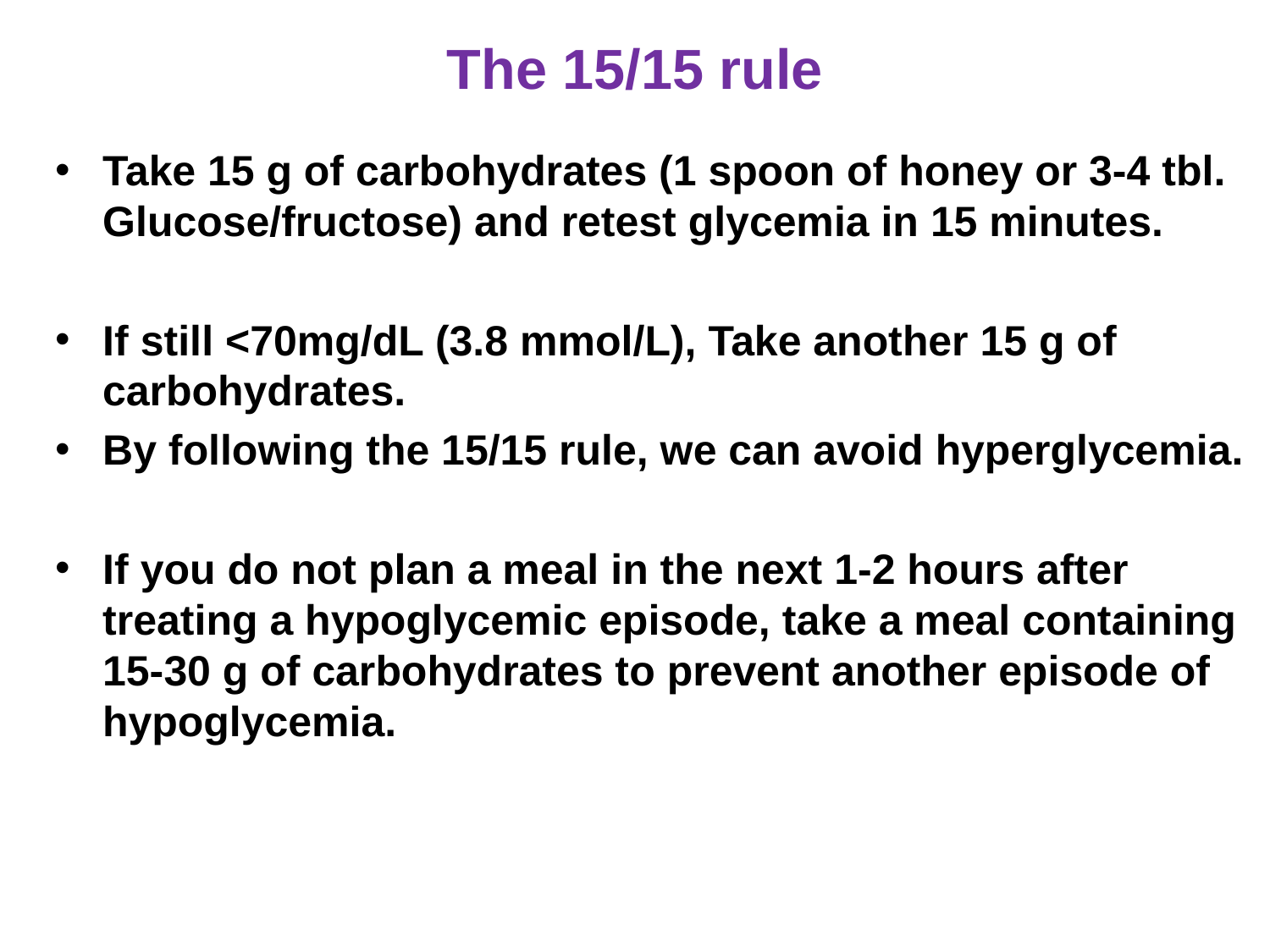

# The 15/15 rule
Take 15 g of carbohydrates (1 spoon of honey or 3-4 tbl. Glucose/fructose) and retest glycemia in 15 minutes.

If still <70mg/dL (3.8 mmol/L), Take another 15 g of carbohydrates.
By following the 15/15 rule, we can avoid hyperglycemia.

If you do not plan a meal in the next 1-2 hours after treating a hypoglycemic episode, take a meal containing 15-30 g of carbohydrates to prevent another episode of hypoglycemia.